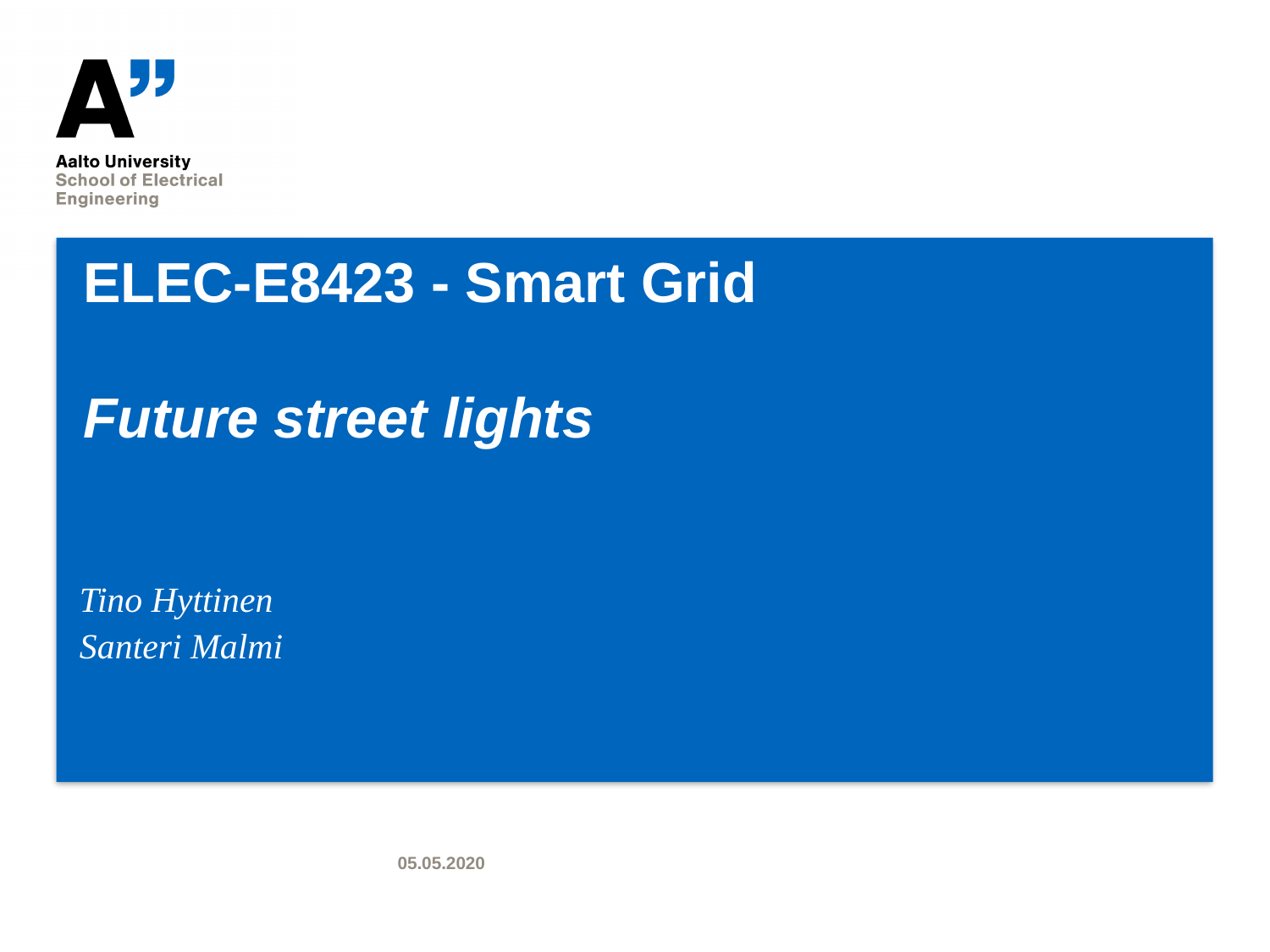

# ELEC-E8423 - Smart Grid Future street lights
Tino Hyttinen
Santeri Malmi

05.05.2020